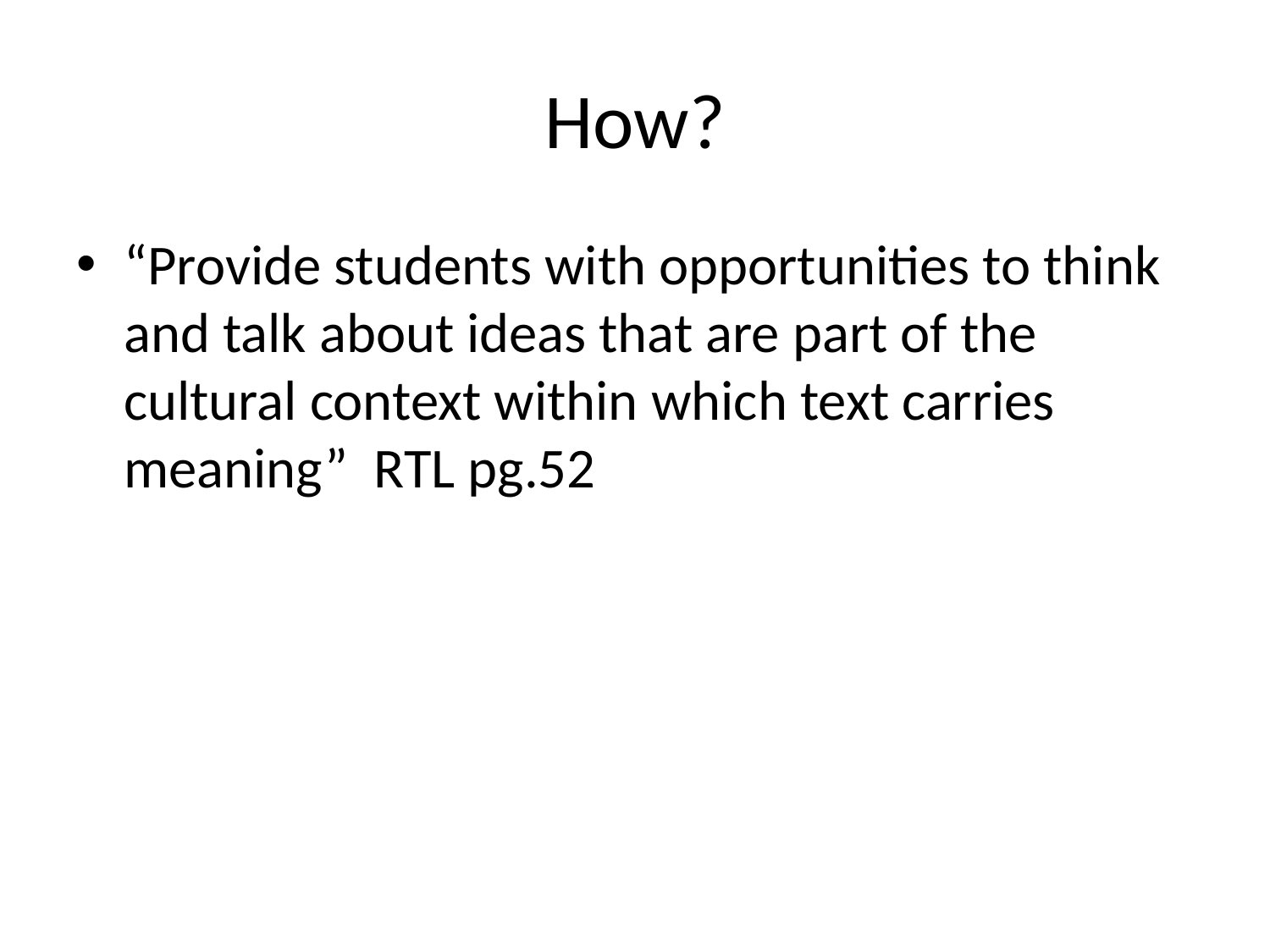

# How?
“Provide students with opportunities to think and talk about ideas that are part of the cultural context within which text carries meaning”  RTL pg.52